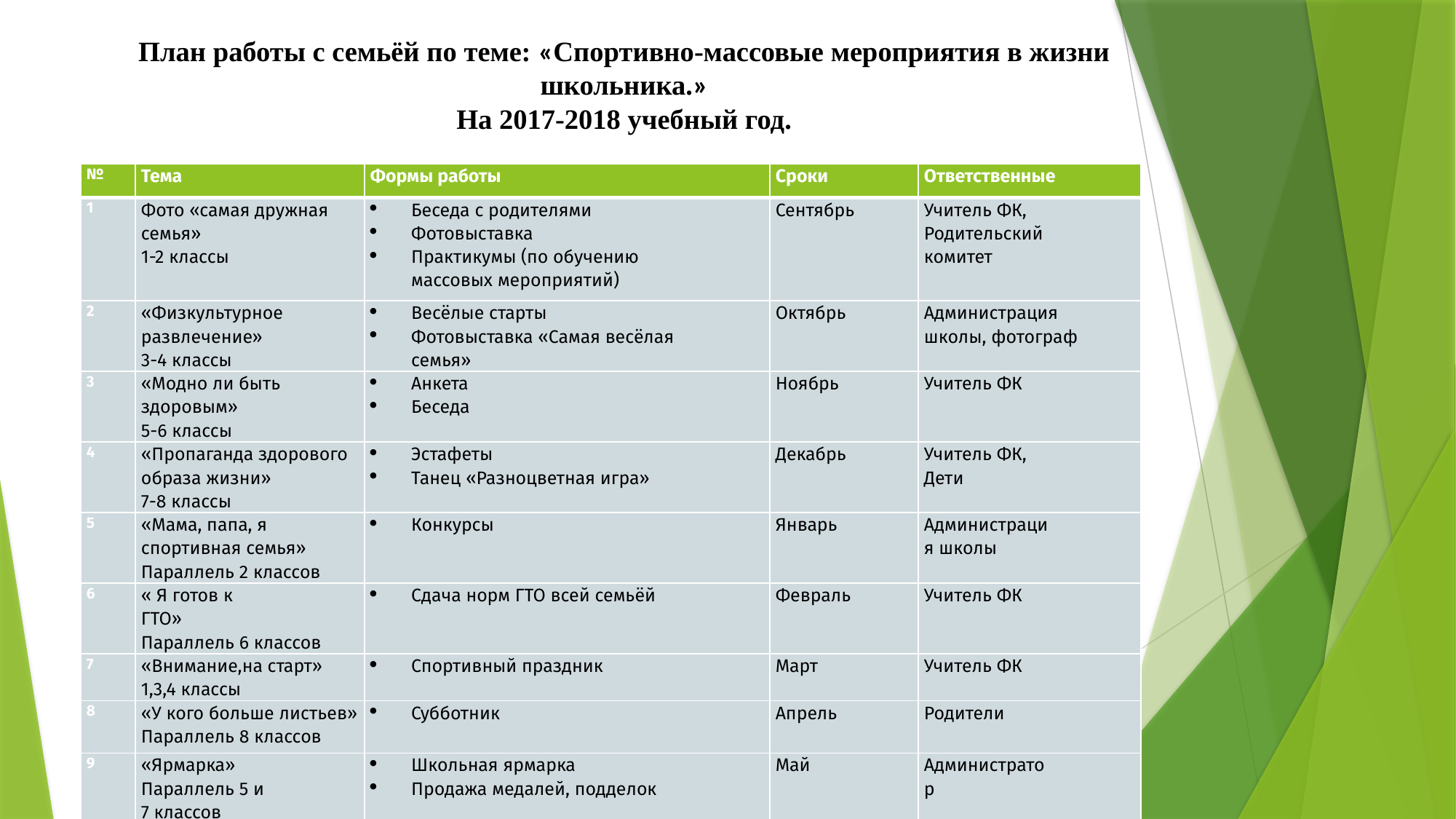

# План работы с семьёй по теме: «Спортивно-массовые мероприятия в жизни школьника.» На 2017-2018 учебный год.
| № | Тема | Формы работы | Сроки | Ответственные |
| --- | --- | --- | --- | --- |
| 1 | Фото «самая дружная семья» 1-2 классы | Беседа с родителями Фотовыставка Практикумы (по обучению массовых мероприятий) | Сентябрь | Учитель ФК, Родительский комитет |
| 2 | «Физкультурное развлечение» 3-4 классы | Весёлые старты Фотовыставка «Самая весёлая семья» | Октябрь | Администрация школы, фотограф |
| 3 | «Модно ли быть здоровым» 5-6 классы | Анкета Беседа | Ноябрь | Учитель ФК |
| 4 | «Пропаганда здорового образа жизни» 7-8 классы | Эстафеты Танец «Разноцветная игра» | Декабрь | Учитель ФК, Дети |
| 5 | «Мама, папа, я спортивная семья» Параллель 2 классов | Конкурсы | Январь | Администрация школы |
| 6 | « Я готов к ГТО» Параллель 6 классов | Сдача норм ГТО всей семьёй | Февраль | Учитель ФК |
| 7 | «Внимание,на старт» 1,3,4 классы | Спортивный праздник | Март | Учитель ФК |
| 8 | «У кого больше листьев» Параллель 8 классов | Субботник | Апрель | Родители |
| 9 | «Ярмарка» Параллель 5 и 7 классов | Школьная ярмарка Продажа медалей, подделок | Май | Администратор |